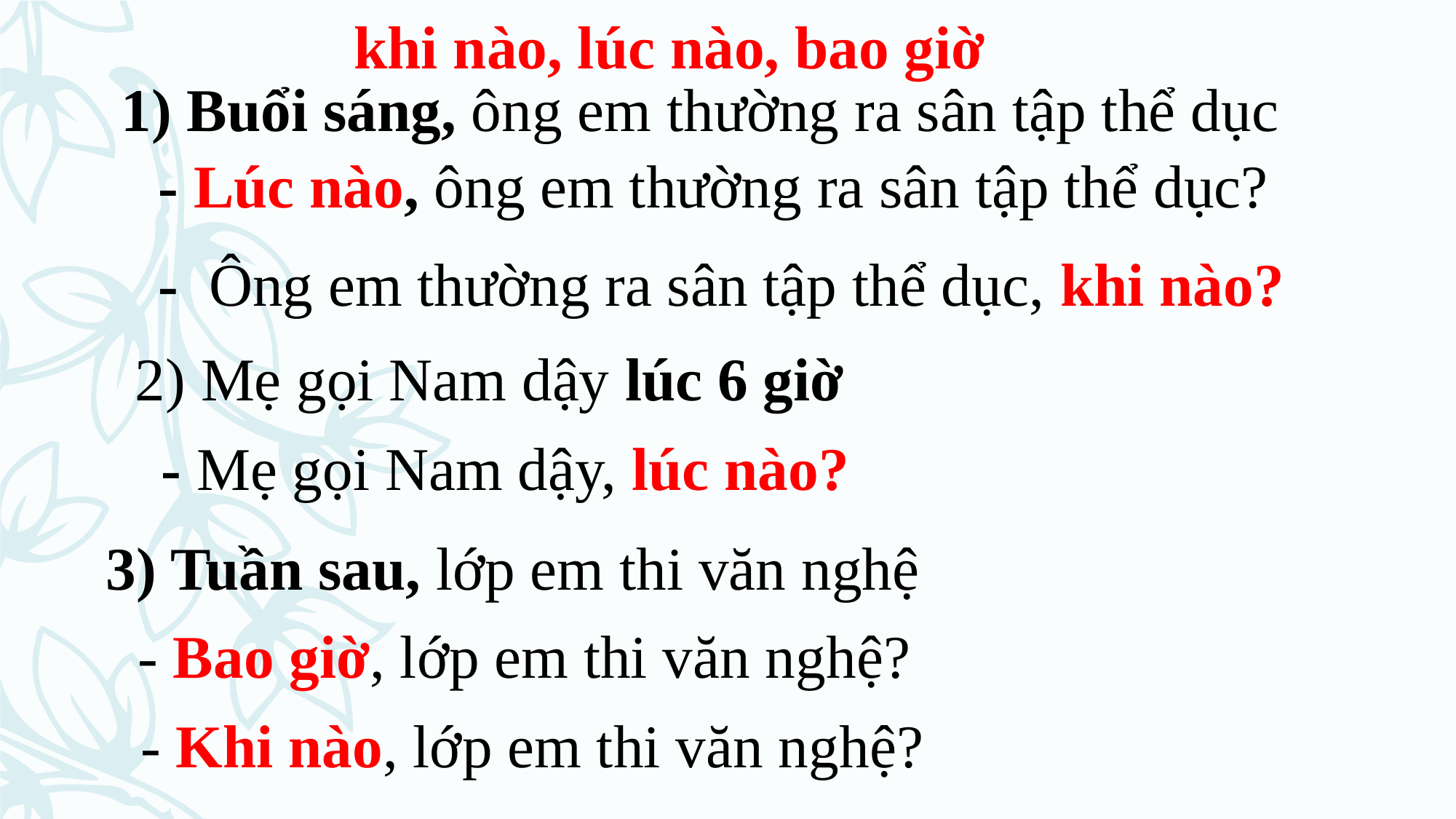

khi nào, lúc nào, bao giờ
1) Buổi sáng, ông em thường ra sân tập thể dục
- Lúc nào, ông em thường ra sân tập thể dục?
-  Ông em thường ra sân tập thể dục, khi nào?
2) Mẹ gọi Nam dậy lúc 6 giờ
- Mẹ gọi Nam dậy, lúc nào?
3) Tuần sau, lớp em thi văn nghệ

- Bao giờ, lớp em thi văn nghệ?
- Khi nào, lớp em thi văn nghệ?